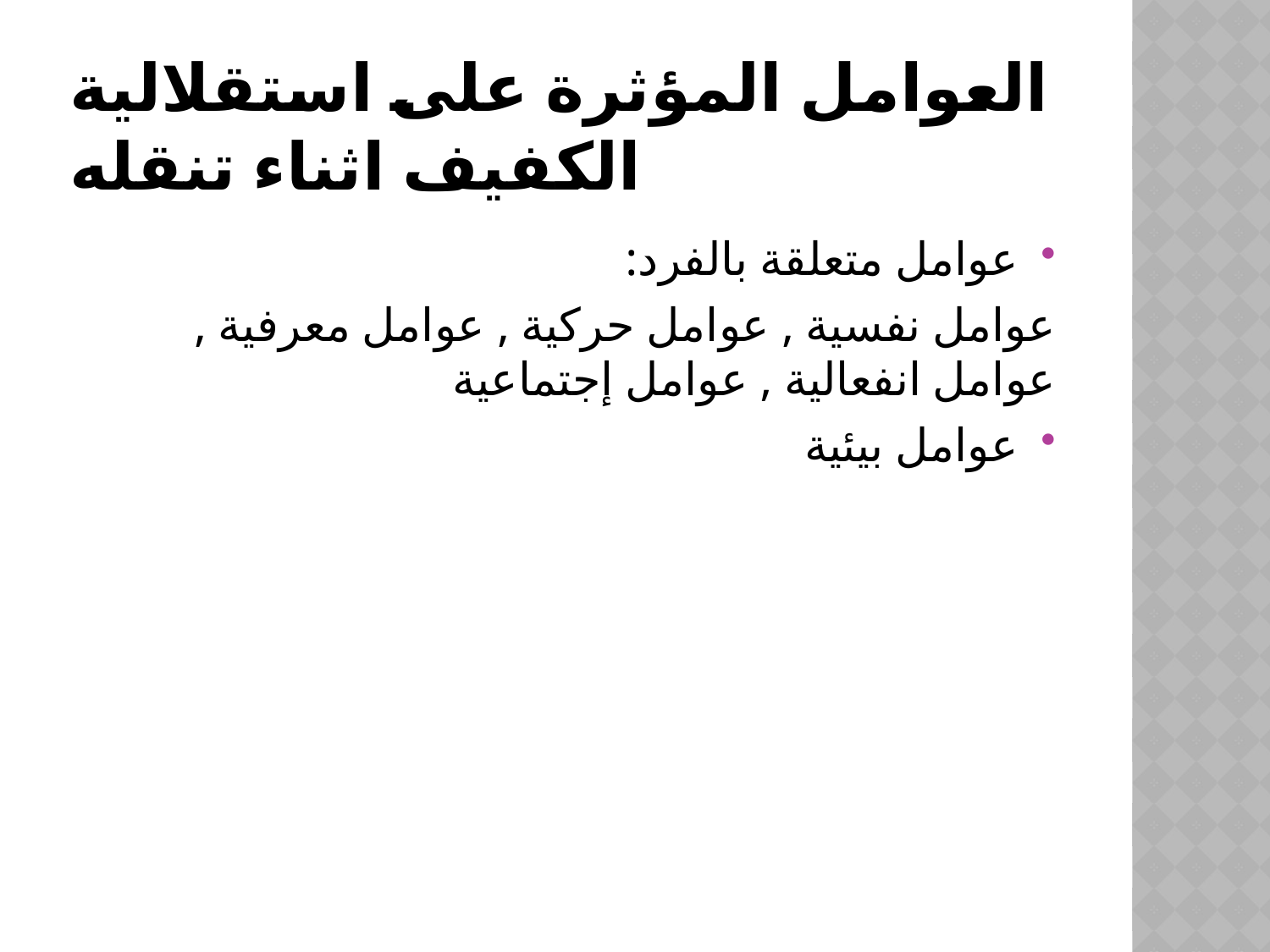

# العوامل المؤثرة على استقلالية الكفيف اثناء تنقله
عوامل متعلقة بالفرد:
عوامل نفسية , عوامل حركية , عوامل معرفية , عوامل انفعالية , عوامل إجتماعية
عوامل بيئية